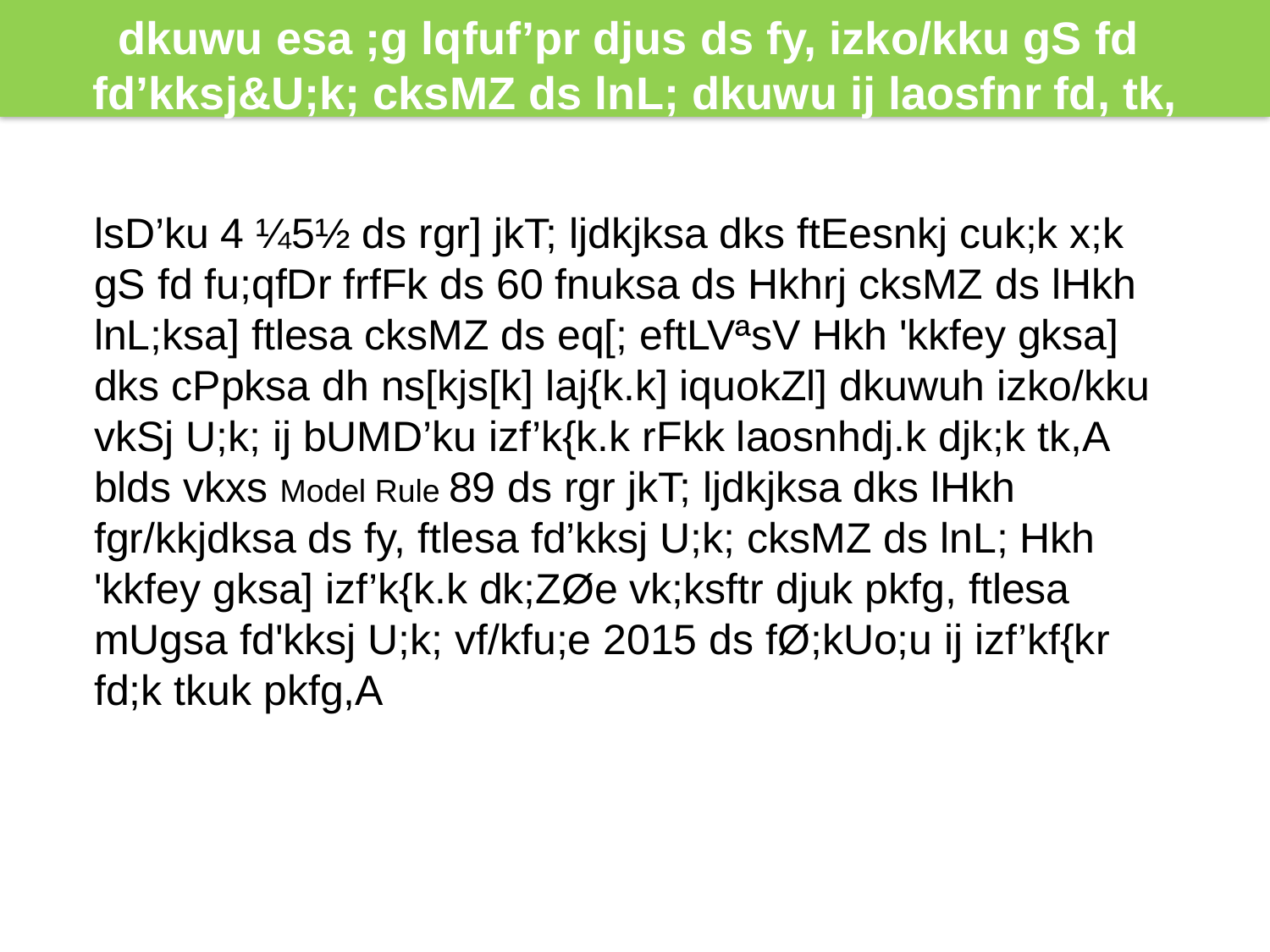

dkuwu esa ;g lqfuf’pr djus ds fy, izko/kku gS fd
fd’kksj&U;k; cksMZ ds lnL; dkuwu ij laosfnr fd, tk,
lsD’ku 4 ¼5½ ds rgr] jkT; ljdkjksa dks ftEesnkj cuk;k x;k gS fd fu;qfDr frfFk ds 60 fnuksa ds Hkhrj cksMZ ds lHkh lnL;ksa] ftlesa cksMZ ds eq[; eftLVªsV Hkh 'kkfey gksa] dks cPpksa dh ns[kjs[k] laj{k.k] iquokZl] dkuwuh izko/kku vkSj U;k; ij bUMD’ku izf’k{k.k rFkk laosnhdj.k djk;k tk,A blds vkxs Model Rule 89 ds rgr jkT; ljdkjksa dks lHkh fgr/kkjdksa ds fy, ftlesa fd’kksj U;k; cksMZ ds lnL; Hkh 'kkfey gksa] izf’k{k.k dk;ZØe vk;ksftr djuk pkfg, ftlesa mUgsa fd'kksj U;k; vf/kfu;e 2015 ds fØ;kUo;u ij izf’kf{kr fd;k tkuk pkfg,A